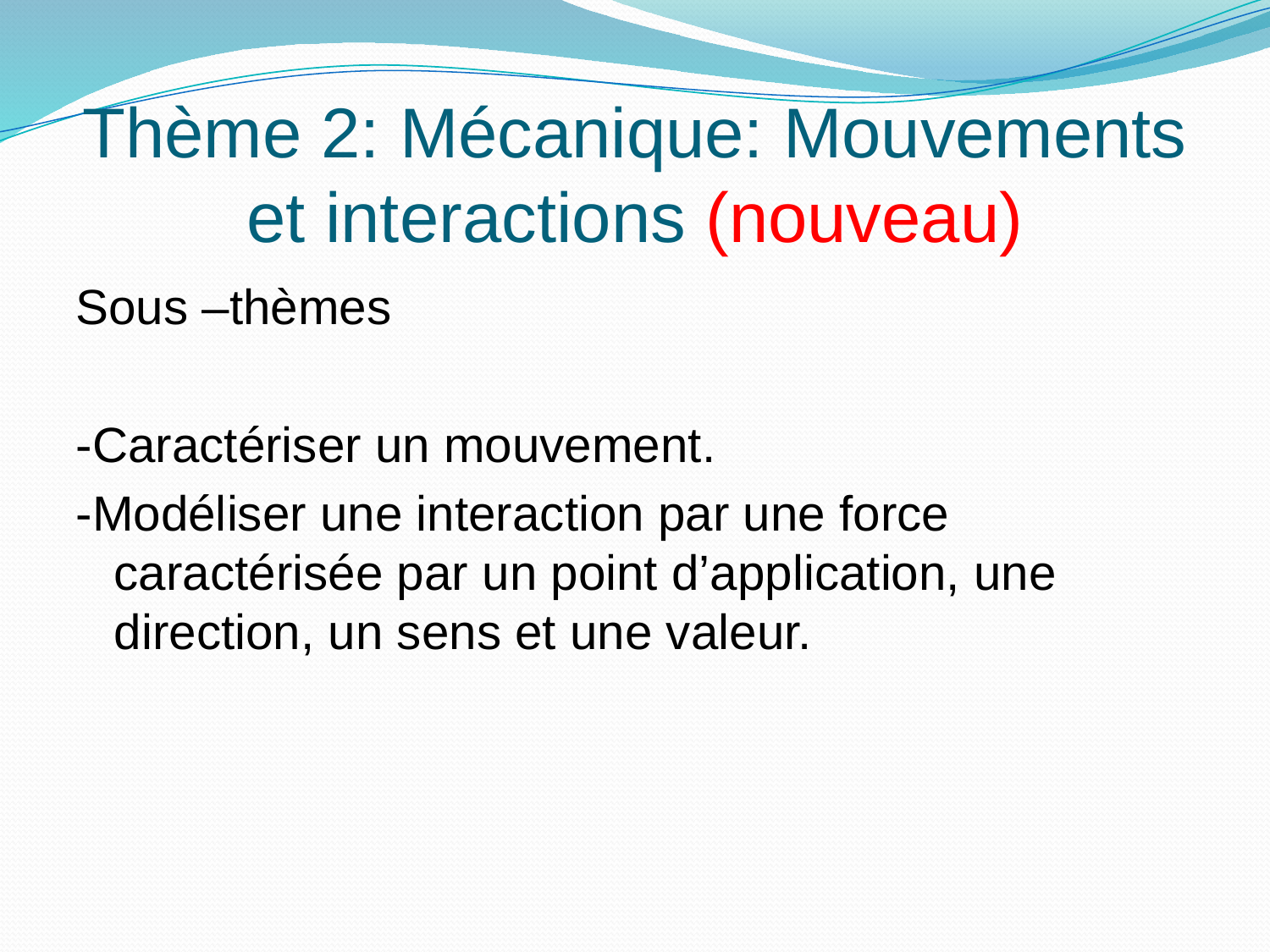

# Thème 2: Mécanique: Mouvements et interactions (nouveau)
Sous –thèmes

-Caractériser un mouvement.
-Modéliser une interaction par une force caractérisée par un point d’application, une direction, un sens et une valeur.